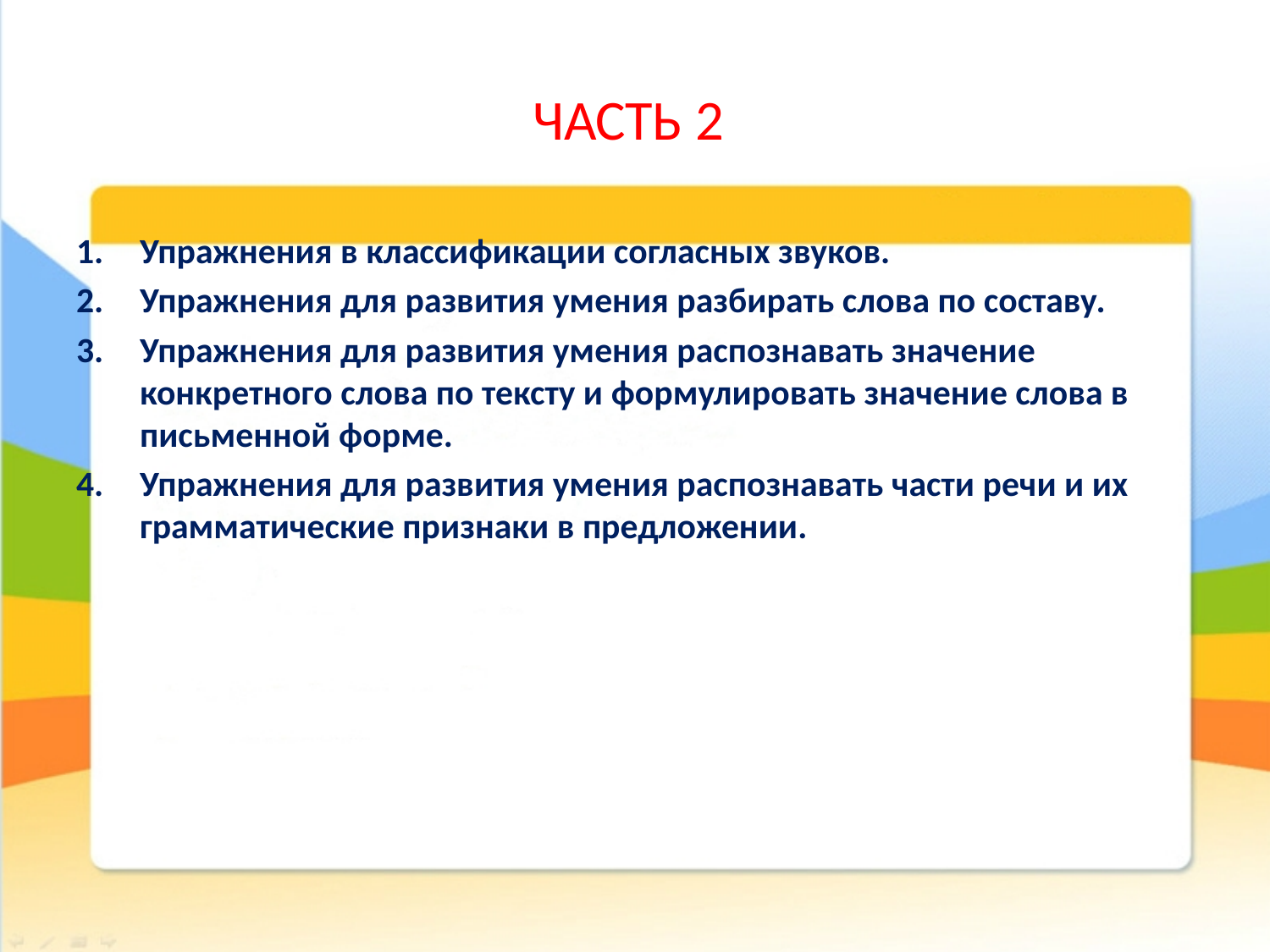

# ЧАСТЬ 2
Упражнения в классификации согласных звуков.
Упражнения для развития умения разбирать слова по составу.
Упражнения для развития умения распознавать значение конкретного слова по тексту и формулировать значение слова в письменной форме.
Упражнения для развития умения распознавать части речи и их грамматические признаки в предложении.